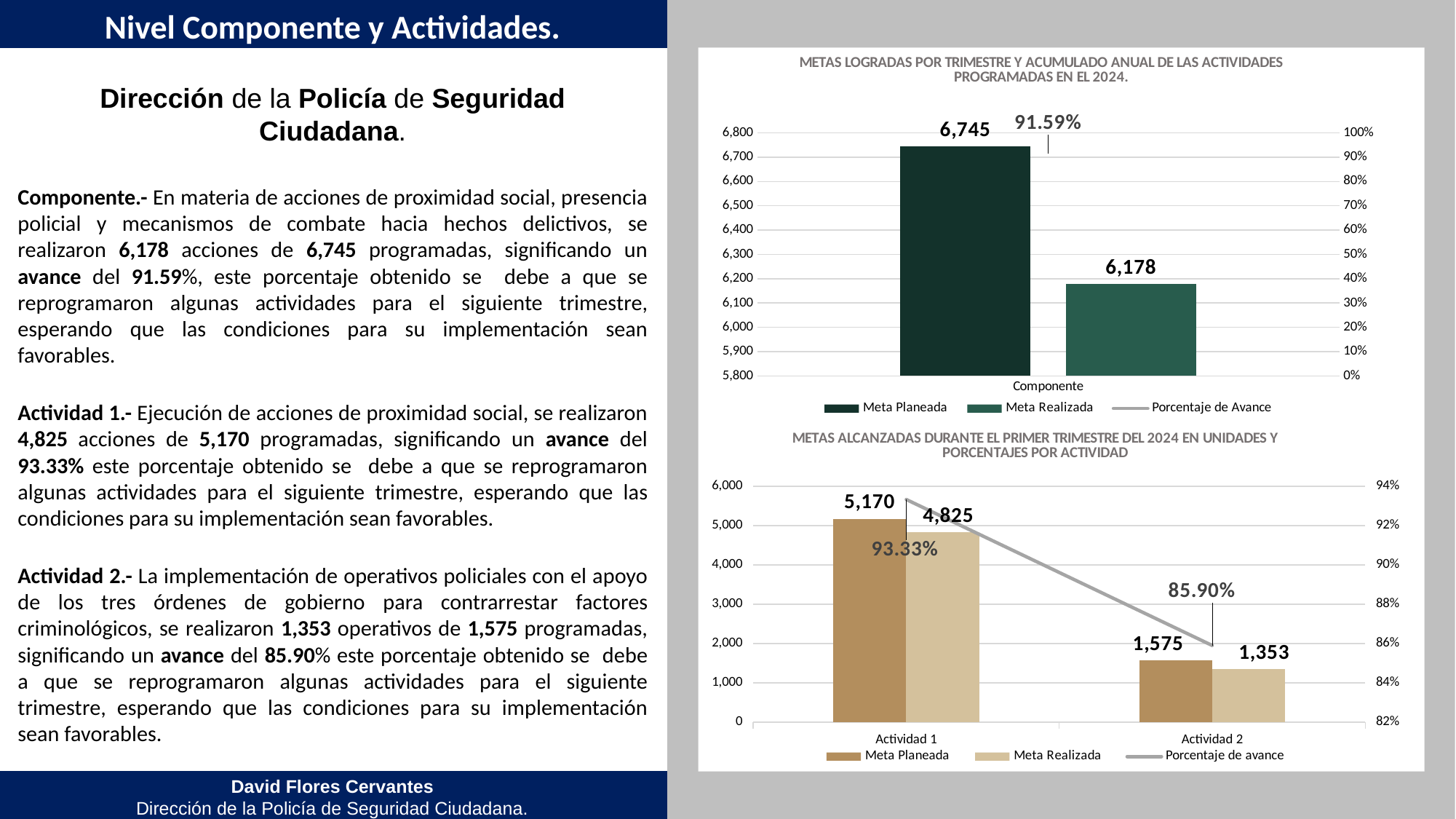

Nivel Componente y Actividades.

### Chart: METAS LOGRADAS POR TRIMESTRE Y ACUMULADO ANUAL DE LAS ACTIVIDADES PROGRAMADAS EN EL 2024.

| Category | Meta Planeada | Meta Realizada |  |
|---|---|---|---|
| Componente | 6745.0 | 6178.0 | 0.9159377316530763 |
Dirección de la Policía de Seguridad Ciudadana.
Componente.- En materia de acciones de proximidad social, presencia policial y mecanismos de combate hacia hechos delictivos, se realizaron 6,178 acciones de 6,745 programadas, significando un avance del 91.59%, este porcentaje obtenido se  debe a que se reprogramaron algunas actividades para el siguiente trimestre, esperando que las condiciones para su implementación sean favorables.

Actividad 1.- Ejecución de acciones de proximidad social, se realizaron 4,825 acciones de 5,170 programadas, significando un avance del 93.33% este porcentaje obtenido se  debe a que se reprogramaron algunas actividades para el siguiente trimestre, esperando que las condiciones para su implementación sean favorables.

Actividad 2.- La implementación de operativos policiales con el apoyo de los tres órdenes de gobierno para contrarrestar factores criminológicos, se realizaron 1,353 operativos de 1,575 programadas, significando un avance del 85.90% este porcentaje obtenido se  debe a que se reprogramaron algunas actividades para el siguiente trimestre, esperando que las condiciones para su implementación sean favorables.

### Chart: METAS ALCANZADAS DURANTE EL PRIMER TRIMESTRE DEL 2024 EN UNIDADES Y PORCENTAJES POR ACTIVIDAD

| Category | Meta Planeada | Meta Realizada |  |
|---|---|---|---|
| Actividad 1 | 5170.0 | 4825.0 | 0.9332688588007737 |
| Actividad 2 | 1575.0 | 1353.0 | 0.8590476190476191 |
David Flores Cervantes
Dirección de la Policía de Seguridad Ciudadana.